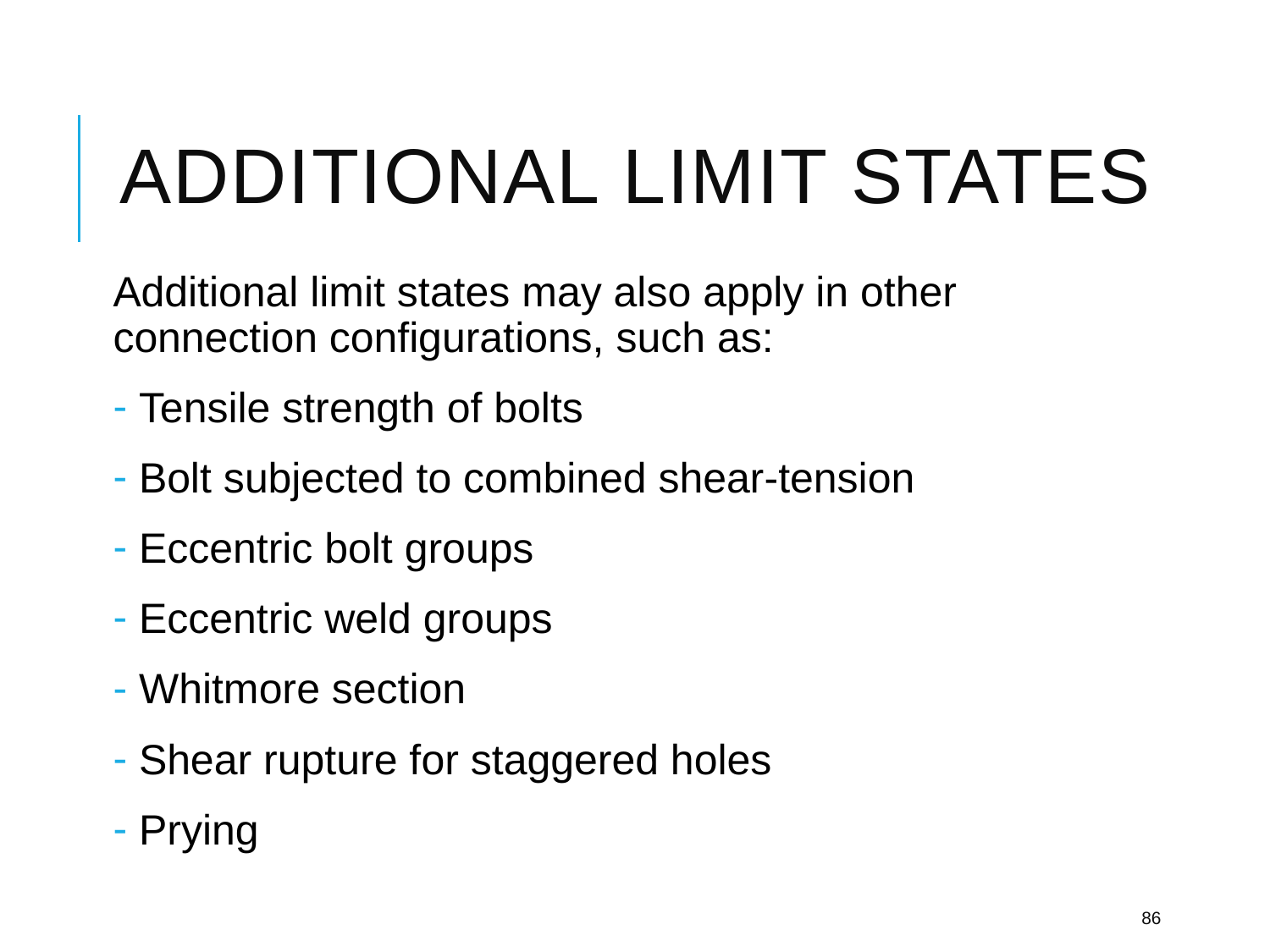

# ADDITIONAL LIMIT STATES
Additional limit states may also apply in other connection configurations, such as:
 Tensile strength of bolts
 Bolt subjected to combined shear-tension
 Eccentric bolt groups
 Eccentric weld groups
 Whitmore section
 Shear rupture for staggered holes
 Prying

86